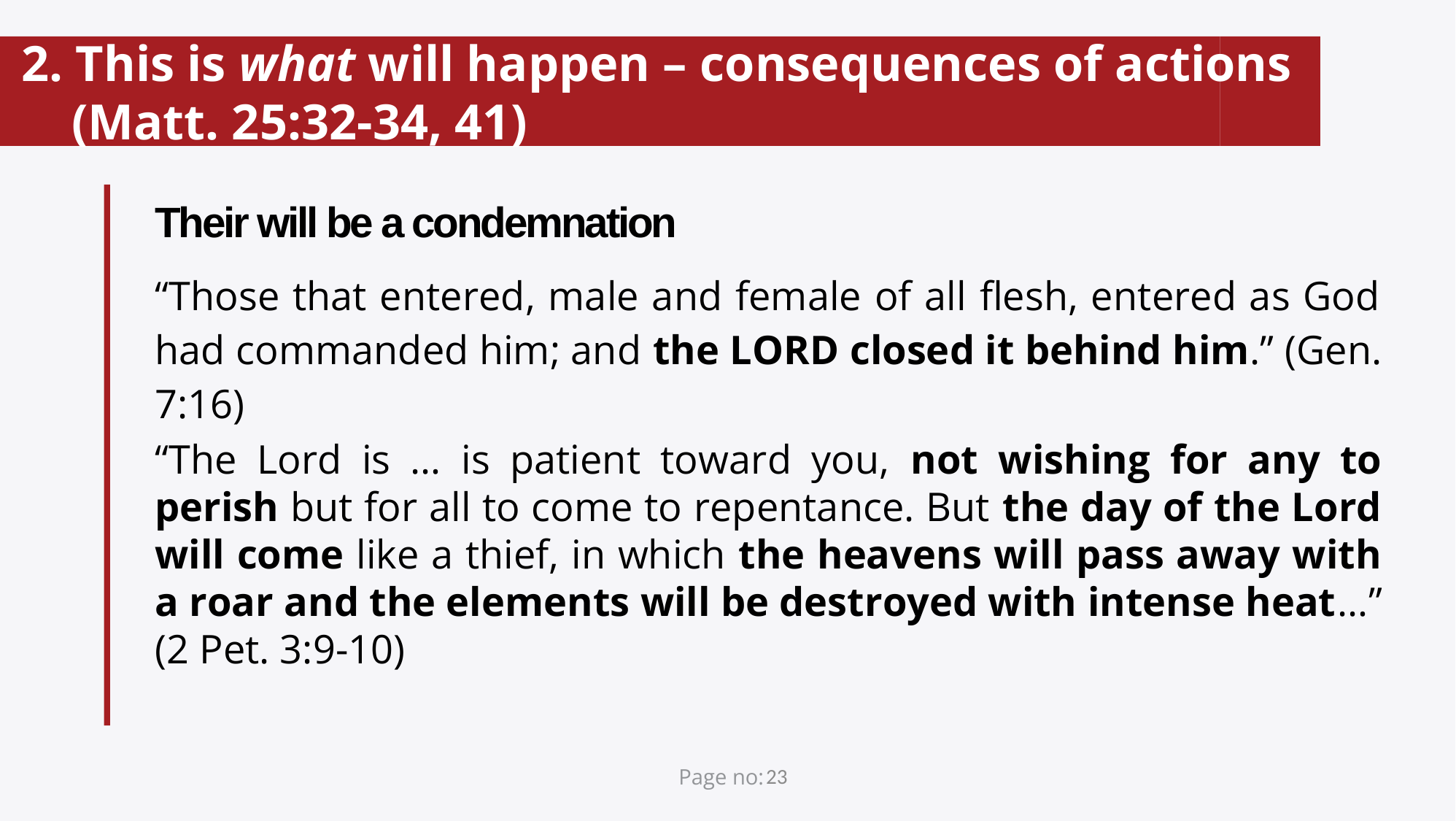

# 2. This is what will happen – consequences of actions (Matt. 25:32-34, 41)
Their will be a condemnation
“Those that entered, male and female of all flesh, entered as God had commanded him; and the Lord closed it behind him.” (Gen. 7:16)
“The Lord is … is patient toward you, not wishing for any to perish but for all to come to repentance. But the day of the Lord will come like a thief, in which the heavens will pass away with a roar and the elements will be destroyed with intense heat…” (2 Pet. 3:9-10)